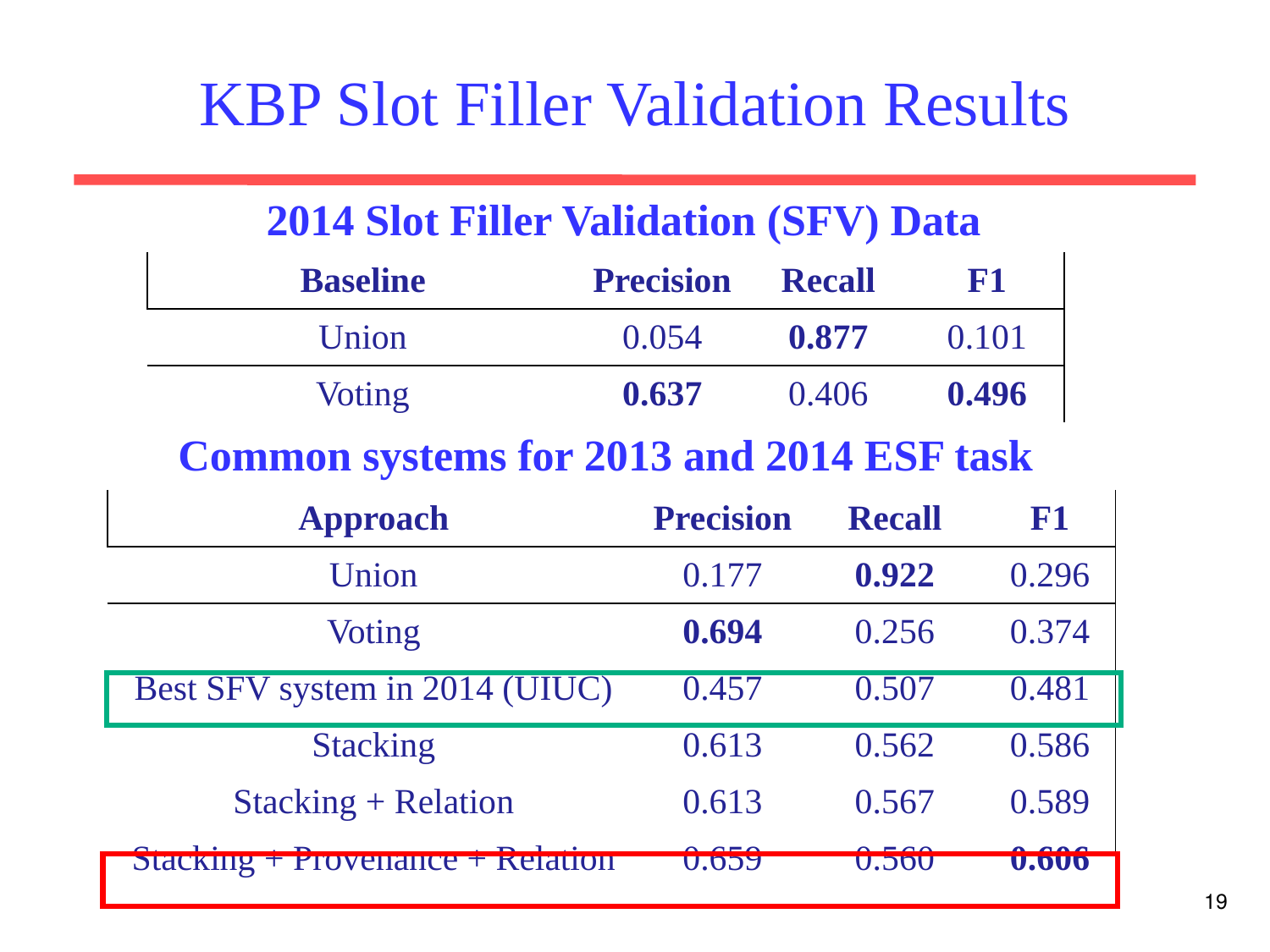

KBP Slot Filler Validation Results
2014 Slot Filler Validation (SFV) Data
| Baseline | Precision | Recall | F1 |
| --- | --- | --- | --- |
| Union | 0.054 | 0.877 | 0.101 |
| Voting | 0.637 | 0.406 | 0.496 |
Common systems for 2013 and 2014 ESF task
| Approach | Precision | Recall | F1 |
| --- | --- | --- | --- |
| Union | 0.177 | 0.922 | 0.296 |
| Voting | 0.694 | 0.256 | 0.374 |
| Best SFV system in 2014 (UIUC) | 0.457 | 0.507 | 0.481 |
| Stacking | 0.613 | 0.562 | 0.586 |
| Stacking + Relation | 0.613 | 0.567 | 0.589 |
| Stacking + Provenance + Relation | 0.659 | 0.560 | 0.606 |

19